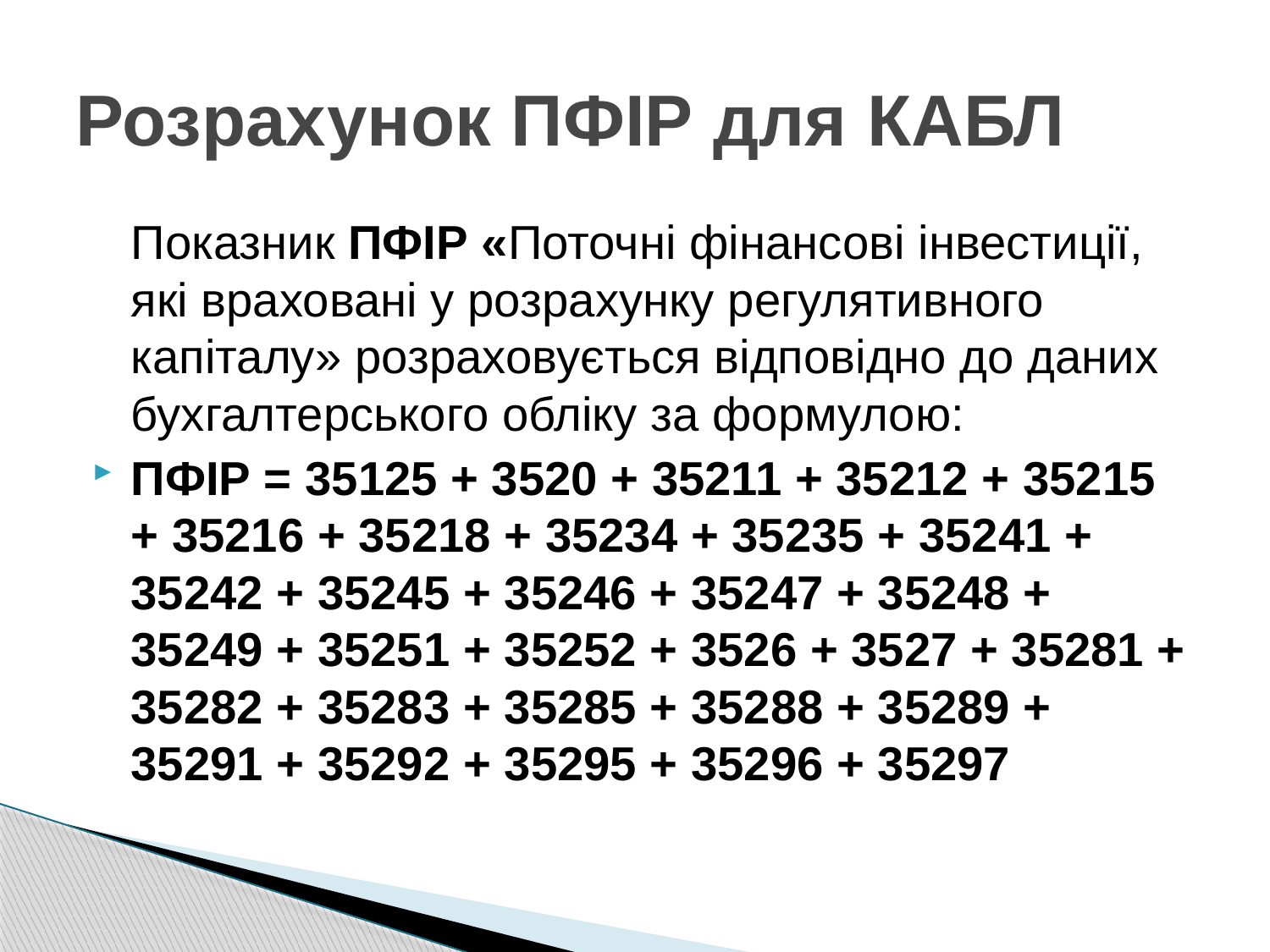

# Розрахунок ПФІР для КАБЛ
	Показник ПФІР «Поточні фінансові інвестиції, які враховані у розрахунку регулятивного капіталу» розраховується відповідно до даних бухгалтерського обліку за формулою:
ПФІР = 35125 + 3520 + 35211 + 35212 + 35215 + 35216 + 35218 + 35234 + 35235 + 35241 + 35242 + 35245 + 35246 + 35247 + 35248 + 35249 + 35251 + 35252 + 3526 + 3527 + 35281 + 35282 + 35283 + 35285 + 35288 + 35289 + 35291 + 35292 + 35295 + 35296 + 35297